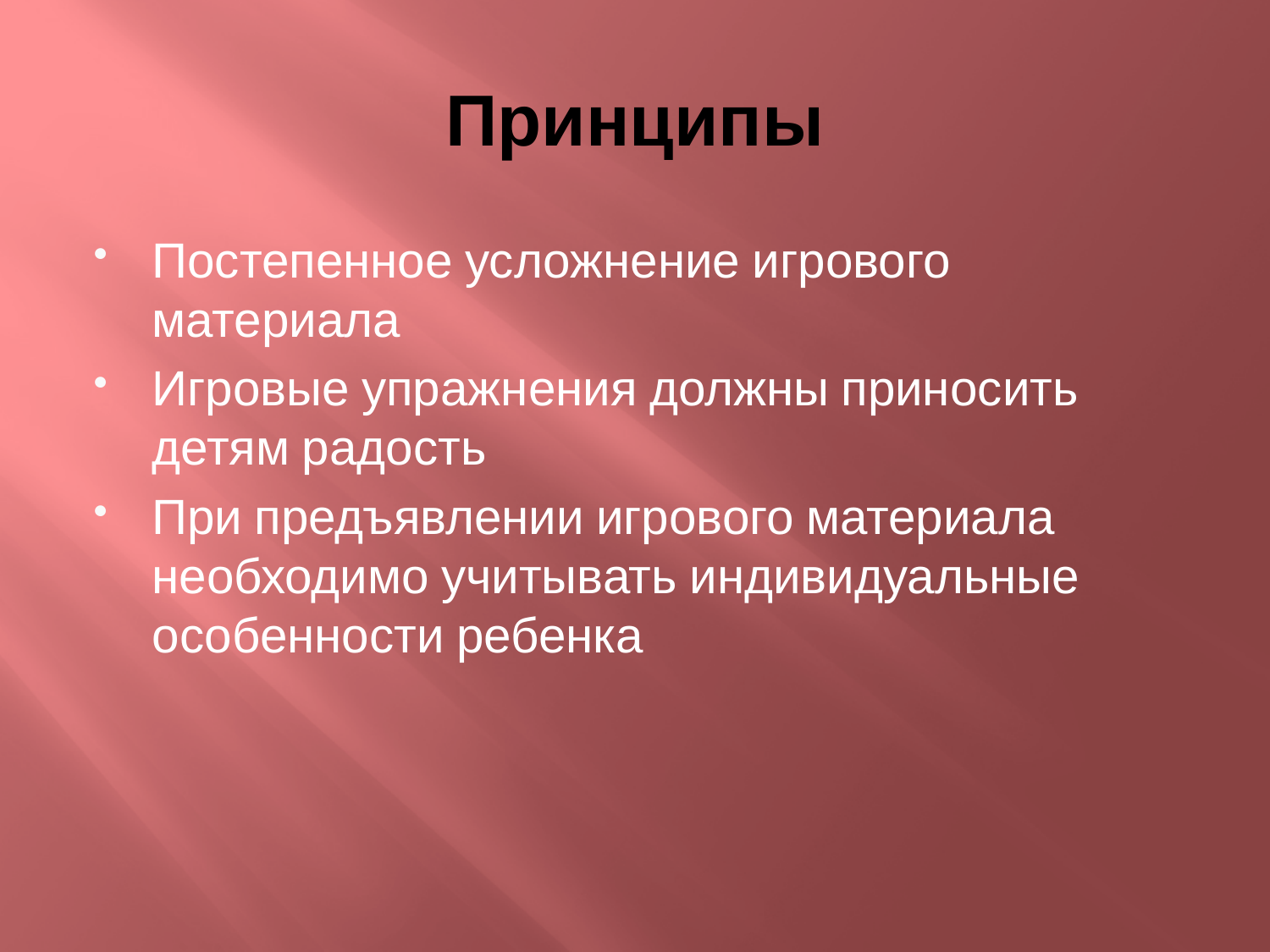

# Принципы
Постепенное усложнение игрового материала
Игровые упражнения должны приносить детям радость
При предъявлении игрового материала необходимо учитывать индивидуальные особенности ребенка